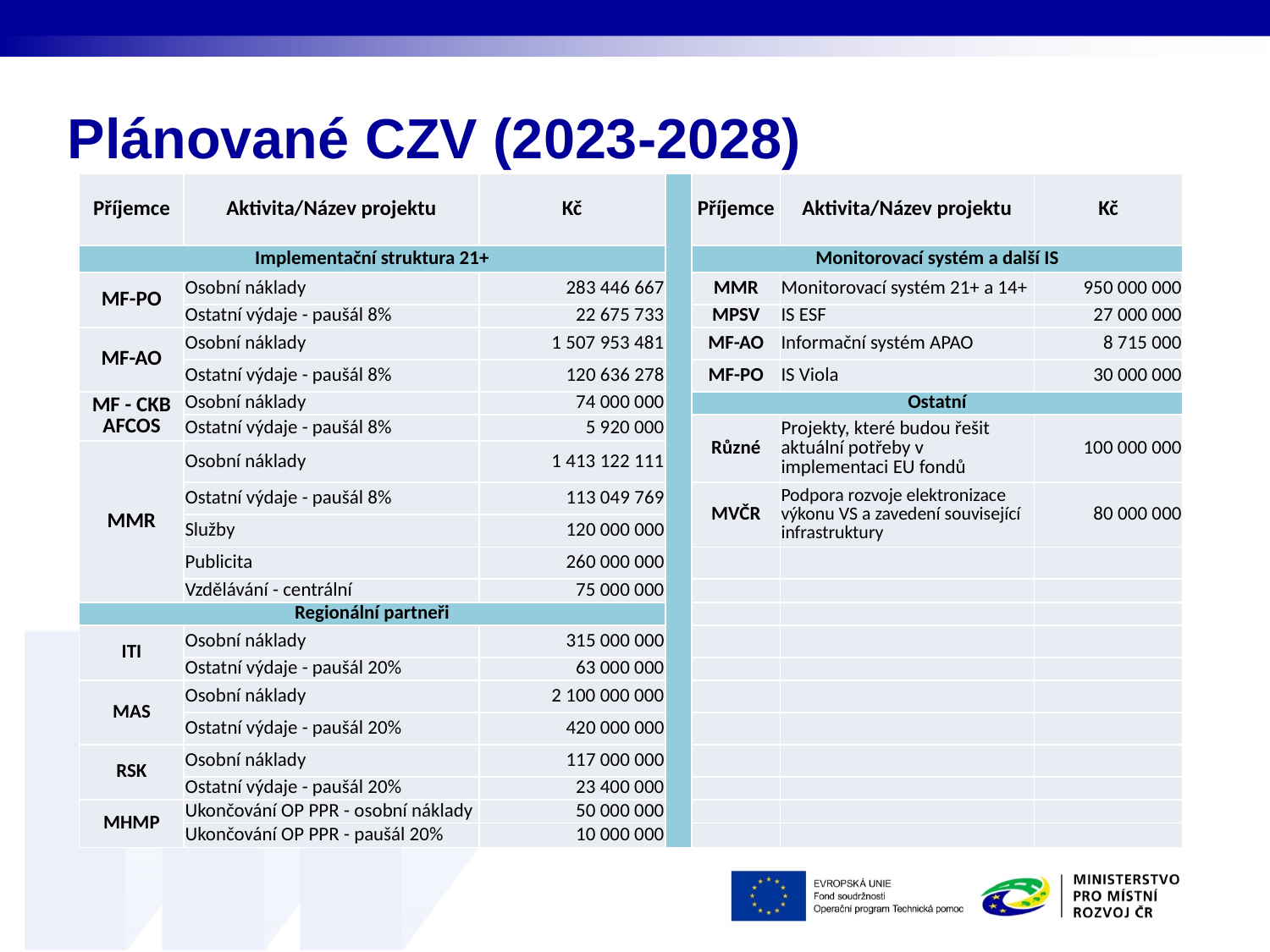

# Plánované CZV (2023-2028)
| Příjemce | Aktivita/Název projektu | Kč |  | Příjemce | Aktivita/Název projektu | Kč |
| --- | --- | --- | --- | --- | --- | --- |
| Implementační struktura 21+ |  |  |  | Monitorovací systém a další IS |  |  |
| MF-PO | Osobní náklady | 283 446 667 |  | MMR | Monitorovací systém 21+ a 14+ | 950 000 000 |
|  | Ostatní výdaje - paušál 8% | 22 675 733 |  | MPSV | IS ESF | 27 000 000 |
| MF-AO | Osobní náklady | 1 507 953 481 |  | MF-AO | Informační systém APAO | 8 715 000 |
|  | Ostatní výdaje - paušál 8% | 120 636 278 |  | MF-PO | IS Viola | 30 000 000 |
| MF - CKB AFCOS | Osobní náklady | 74 000 000 |  | Ostatní |  |  |
|  | Ostatní výdaje - paušál 8% | 5 920 000 |  | Různé | Projekty, které budou řešit aktuální potřeby v implementaci EU fondů | 100 000 000 |
| MMR | Osobní náklady | 1 413 122 111 |  |  |  |  |
|  | Ostatní výdaje - paušál 8% | 113 049 769 |  | MVČR | Podpora rozvoje elektronizace výkonu VS a zavedení související infrastruktury | 80 000 000 |
|  | Služby | 120 000 000 |  |  |  |  |
|  | Publicita | 260 000 000 |  |  |  |  |
|  | Vzdělávání - centrální | 75 000 000 |  |  |  |  |
| Regionální partneři |  |  |  |  |  |  |
| ITI | Osobní náklady | 315 000 000 |  |  |  |  |
|  | Ostatní výdaje - paušál 20% | 63 000 000 |  |  |  |  |
| MAS | Osobní náklady | 2 100 000 000 |  |  |  |  |
|  | Ostatní výdaje - paušál 20% | 420 000 000 |  |  |  |  |
| RSK | Osobní náklady | 117 000 000 |  |  |  |  |
|  | Ostatní výdaje - paušál 20% | 23 400 000 |  |  |  |  |
| MHMP | Ukončování OP PPR - osobní náklady | 50 000 000 |  |  |  |  |
|  | Ukončování OP PPR - paušál 20% | 10 000 000 |  |  |  |  |